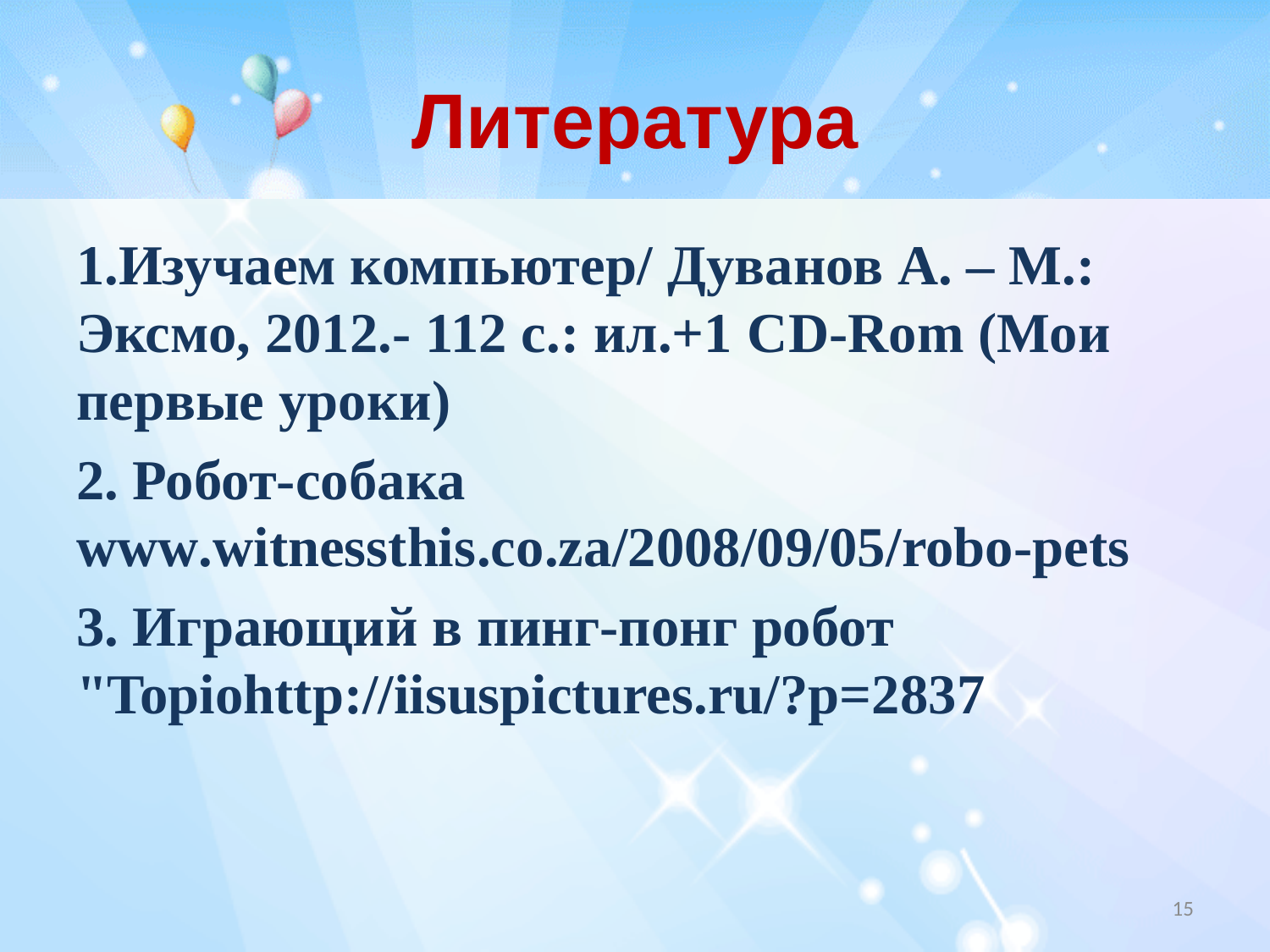

# Литература
1.Изучаем компьютер/ Дуванов А. – М.: Эксмо, 2012.- 112 с.: ил.+1 CD-Rom (Мои первые уроки)
2. Робот-собака www.witnessthis.co.za/2008/09/05/robo-pets
3. Играющий в пинг-понг робот "Topiohttp://iisuspictures.ru/?p=2837

15